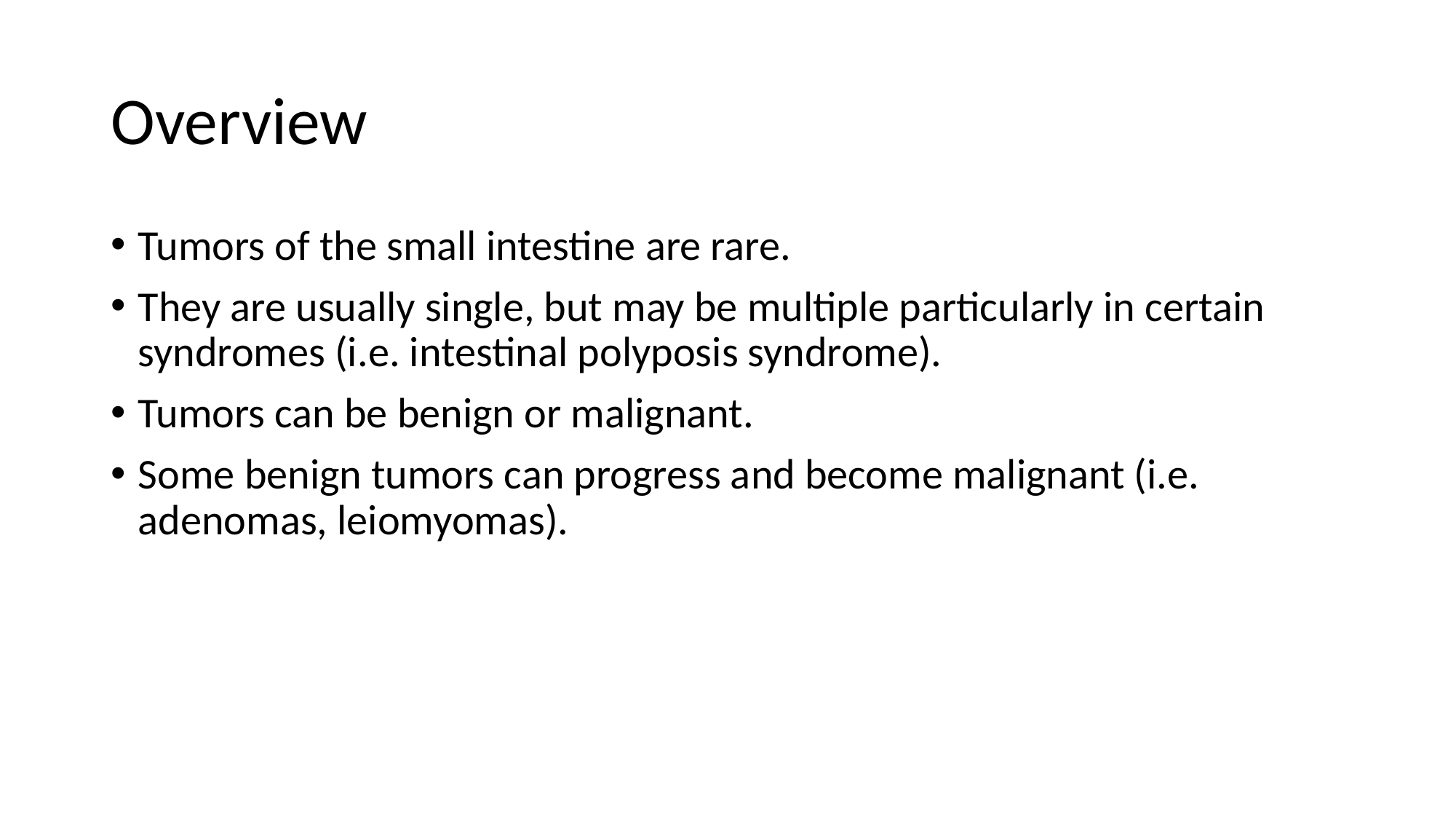

# Overview
Tumors of the small intestine are rare.
They are usually single, but may be multiple particularly in certain syndromes (i.e. intestinal polyposis syndrome).
Tumors can be benign or malignant.
Some benign tumors can progress and become malignant (i.e. adenomas, leiomyomas).